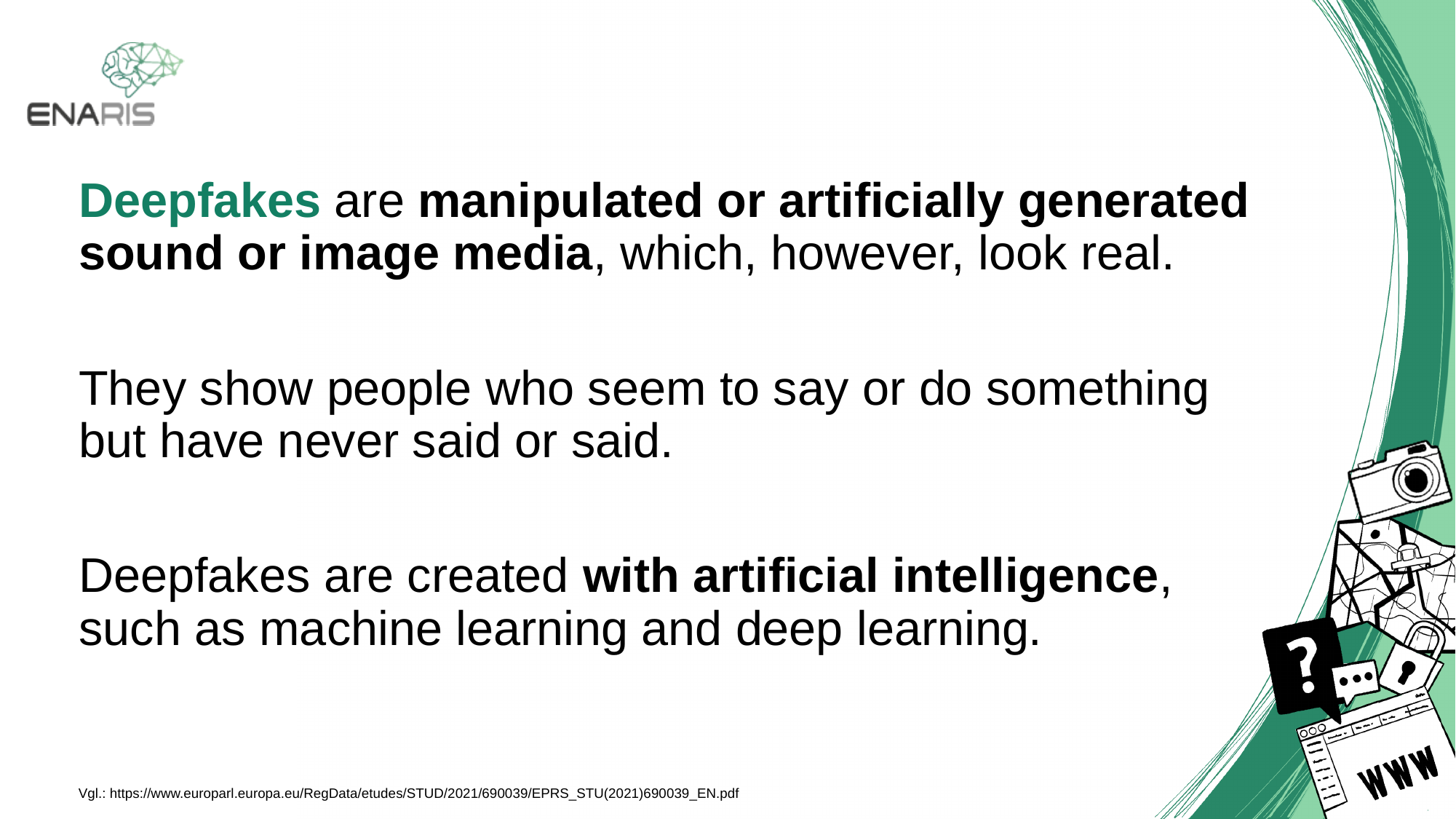

Deepfakes are manipulated or artificially generated sound or image media, which, however, look real.

They show people who seem to say or do something but have never said or said.

Deepfakes are created with artificial intelligence, such as machine learning and deep learning.

Vgl.: https://www.europarl.europa.eu/RegData/etudes/STUD/2021/690039/EPRS_STU(2021)690039_EN.pdf